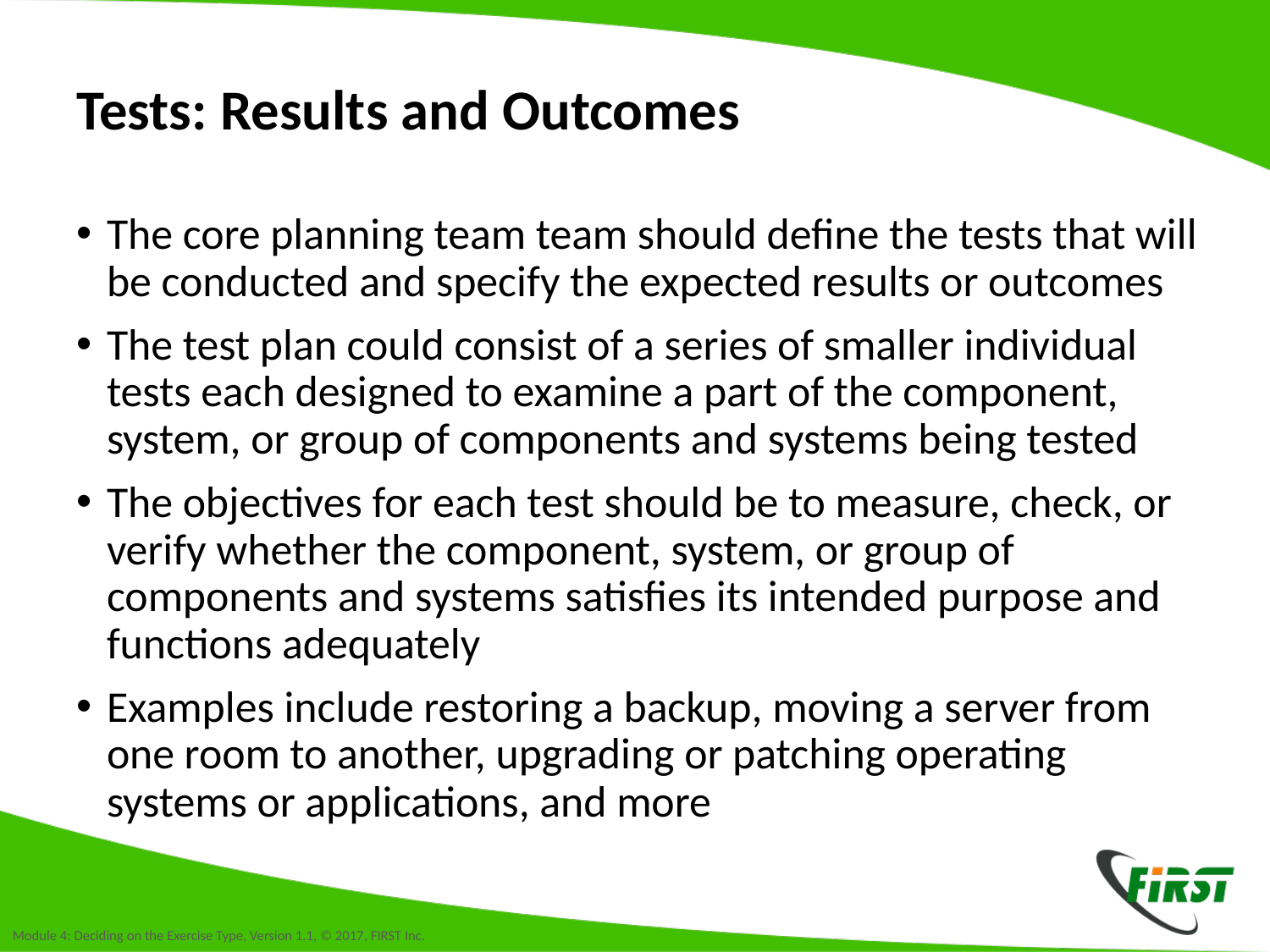

# Tests: Results and Outcomes
The core planning team team should define the tests that will be conducted and specify the expected results or outcomes
The test plan could consist of a series of smaller individual tests each designed to examine a part of the component, system, or group of components and systems being tested
The objectives for each test should be to measure, check, or verify whether the component, system, or group of components and systems satisfies its intended purpose and functions adequately
Examples include restoring a backup, moving a server from one room to another, upgrading or patching operating systems or applications, and more